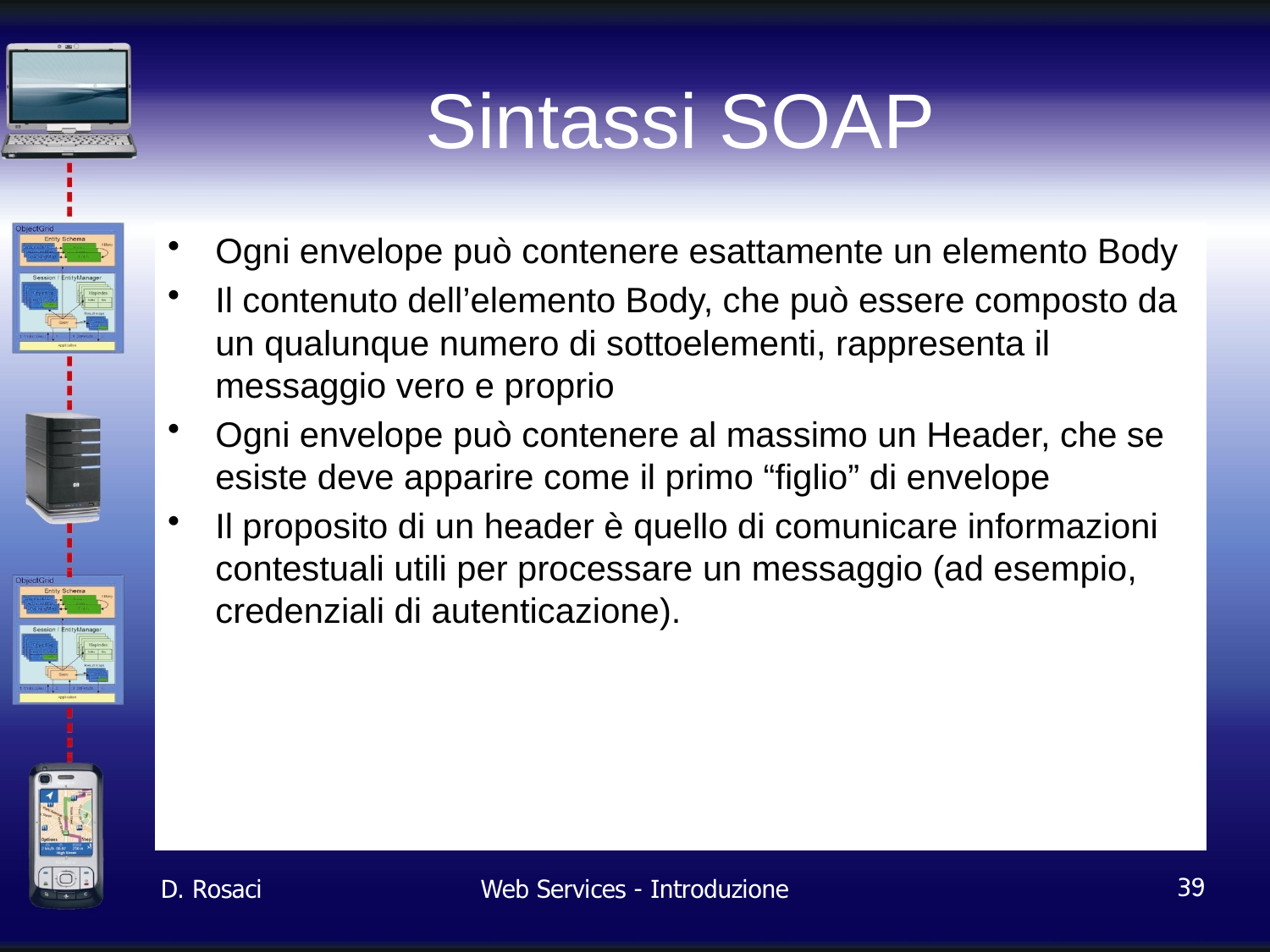

# Sintassi SOAP
Ogni envelope può contenere esattamente un elemento Body
Il contenuto dell’elemento Body, che può essere composto da un qualunque numero di sottoelementi, rappresenta il messaggio vero e proprio
Ogni envelope può contenere al massimo un Header, che se esiste deve apparire come il primo “figlio” di envelope
Il proposito di un header è quello di comunicare informazioni contestuali utili per processare un messaggio (ad esempio, credenziali di autenticazione).
D. Rosaci
Web Services - Introduzione